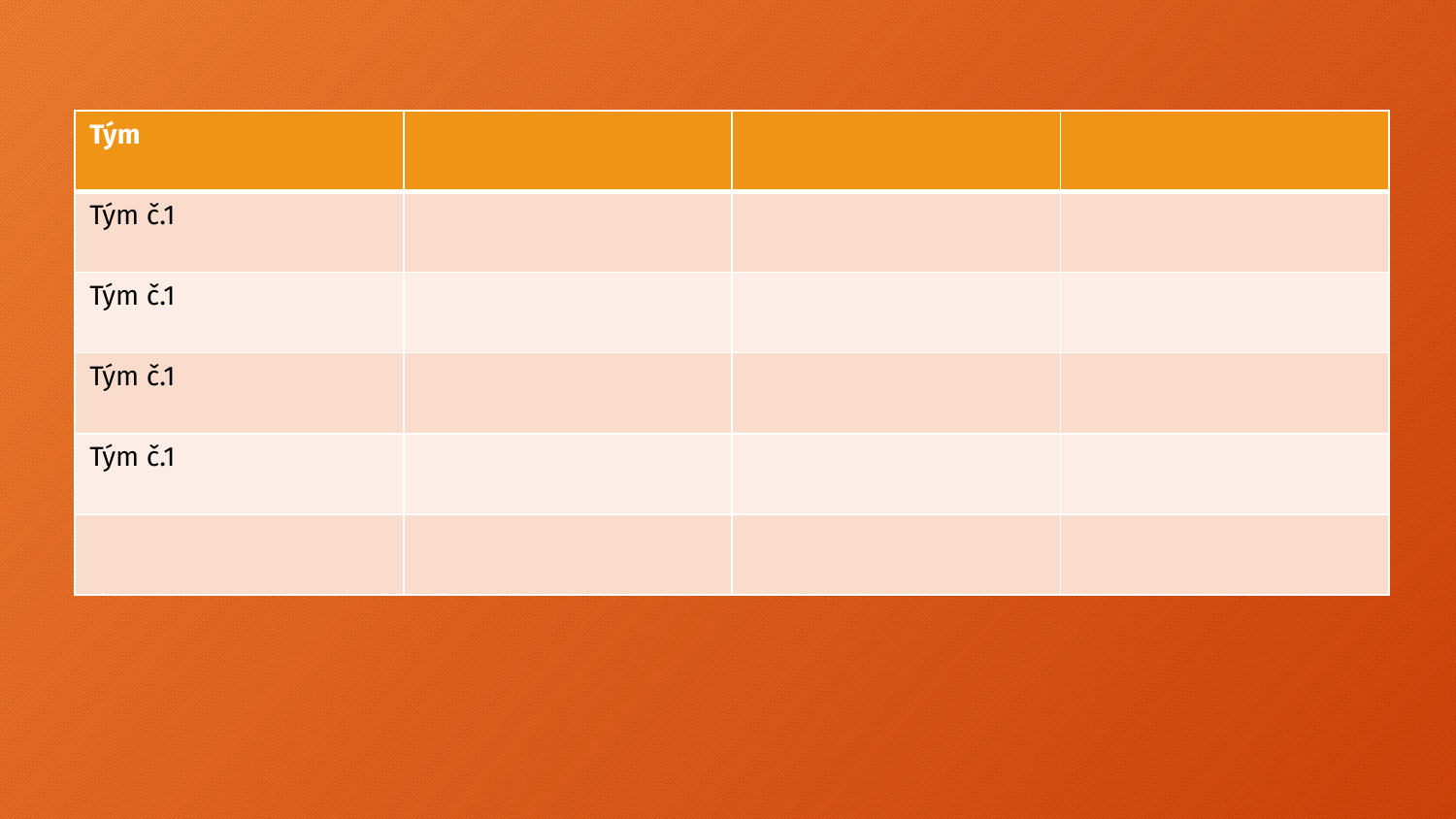

| Tým |  |  |  |
| --- | --- | --- | --- |
| Tým č.1 |  |  |  |
| Tým č.1 |  |  |  |
| Tým č.1 |  |  |  |
| Tým č.1 |  |  |  |
|  |  |  |  |